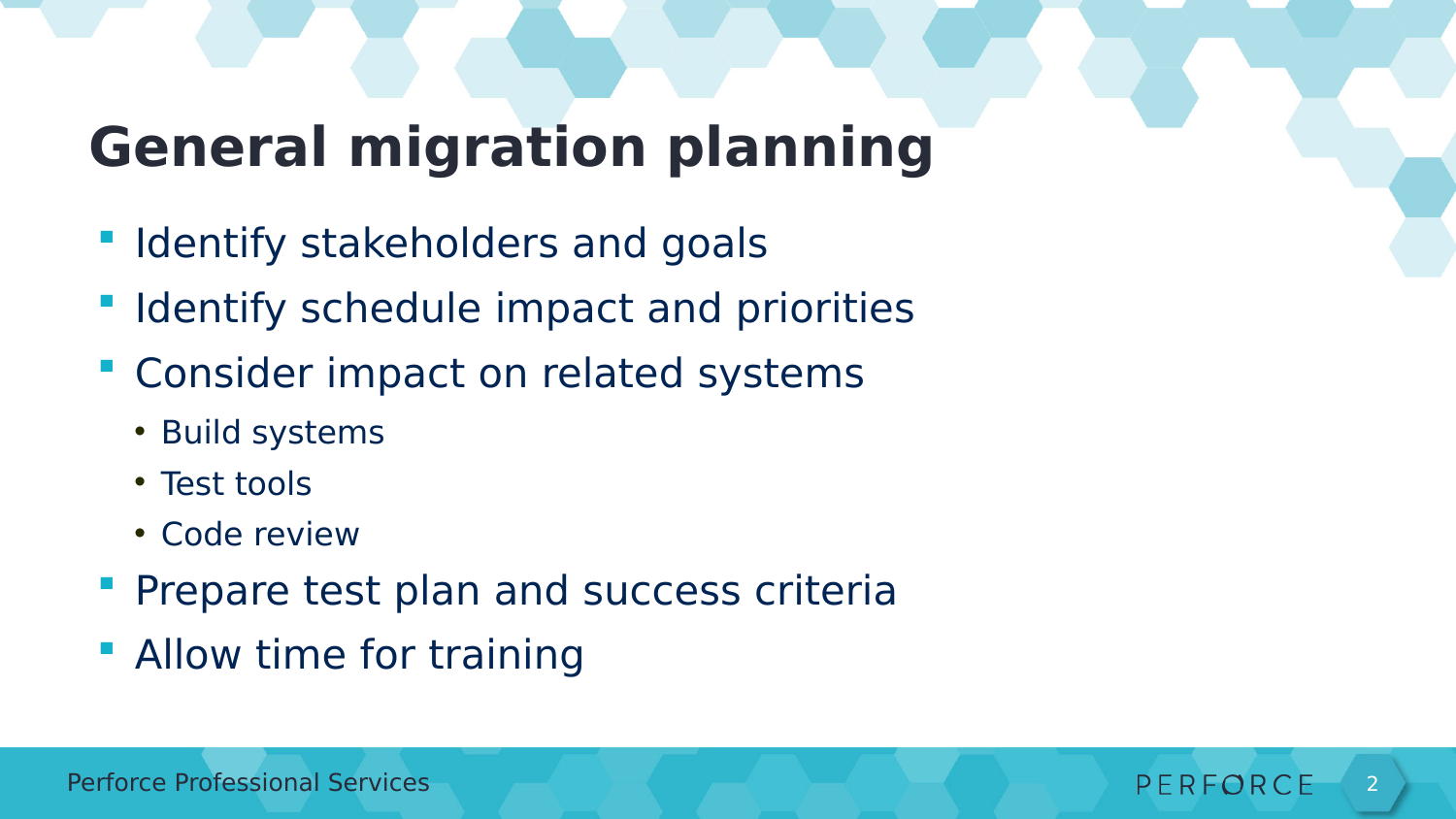

# General migration planning
Identify stakeholders and goals
Identify schedule impact and priorities
Consider impact on related systems
Build systems
Test tools
Code review
Prepare test plan and success criteria
Allow time for training